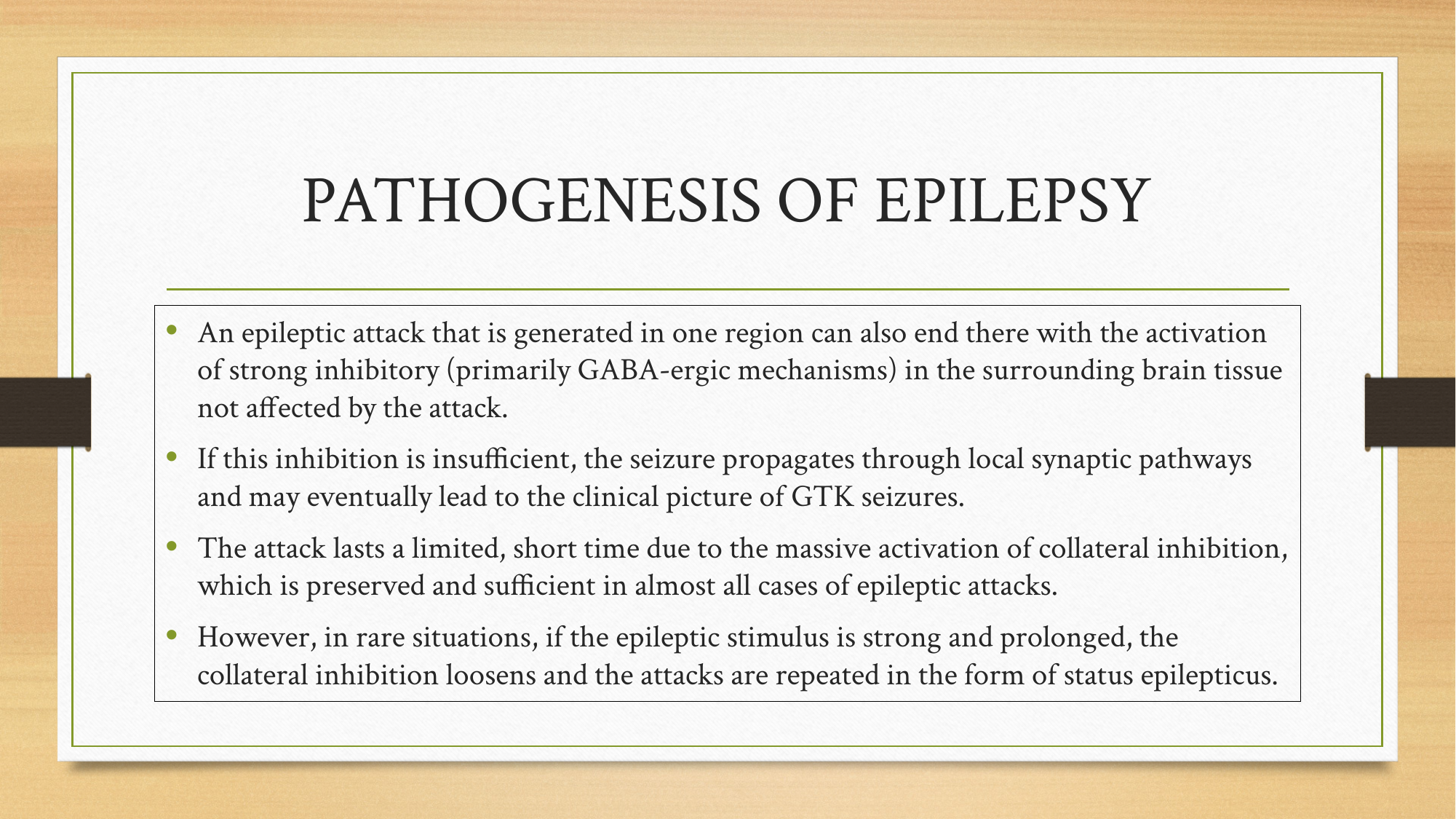

# PATHOGENESIS OF EPILEPSY
An epileptic attack that is generated in one region can also end there with the activation of strong inhibitory (primarily GABA-ergic mechanisms) in the surrounding brain tissue not affected by the attack.
If this inhibition is insufficient, the seizure propagates through local synaptic pathways and may eventually lead to the clinical picture of GTK seizures.
The attack lasts a limited, short time due to the massive activation of collateral inhibition, which is preserved and sufficient in almost all cases of epileptic attacks.
However, in rare situations, if the epileptic stimulus is strong and prolonged, the collateral inhibition loosens and the attacks are repeated in the form of status epilepticus.